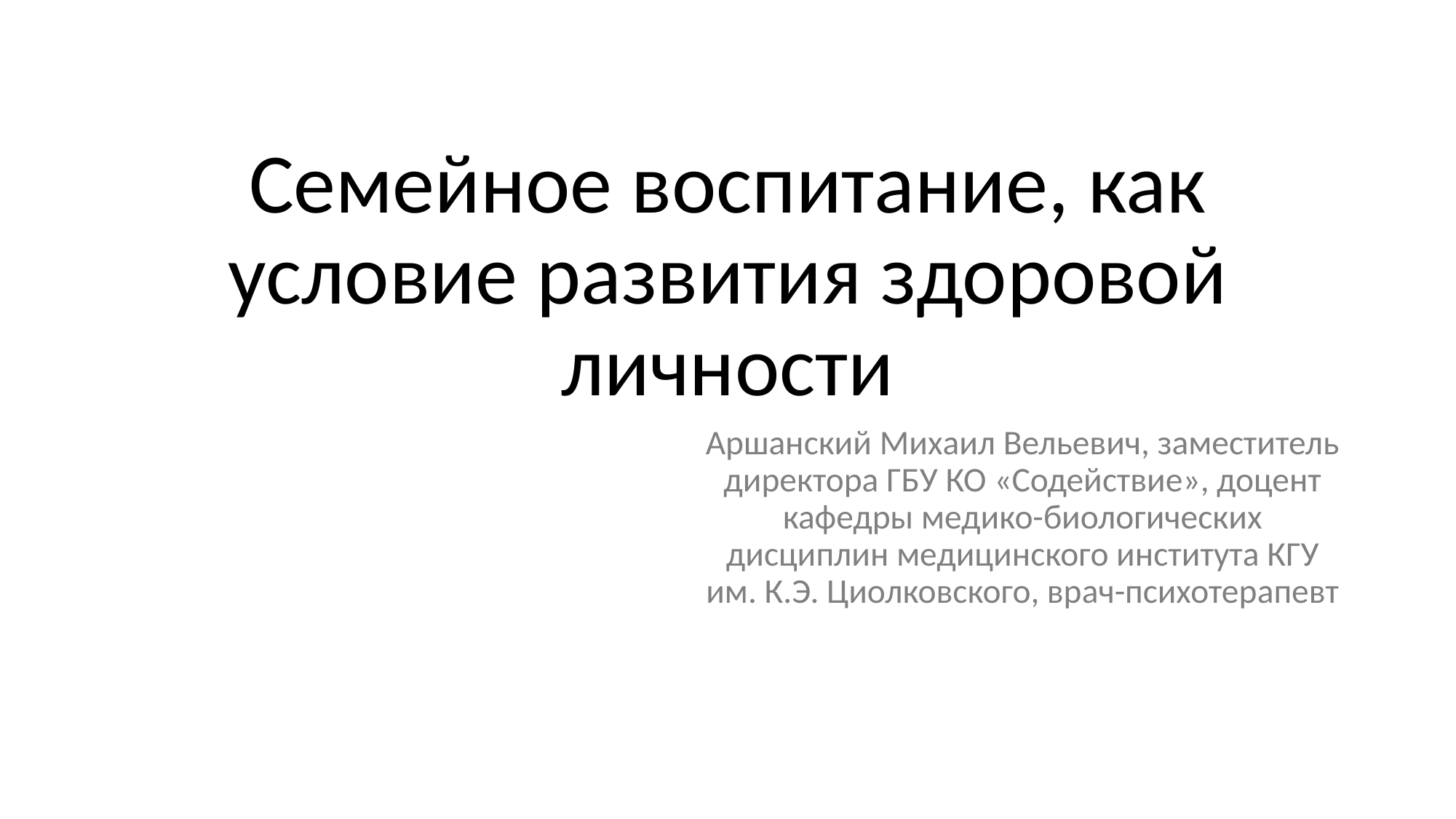

# Семейное воспитание, как условие развития здоровой личности
Аршанский Михаил Вельевич, заместитель директора ГБУ КО «Содействие», доцент кафедры медико-биологических дисциплин медицинского института КГУ им. К.Э. Циолковского, врач-психотерапевт